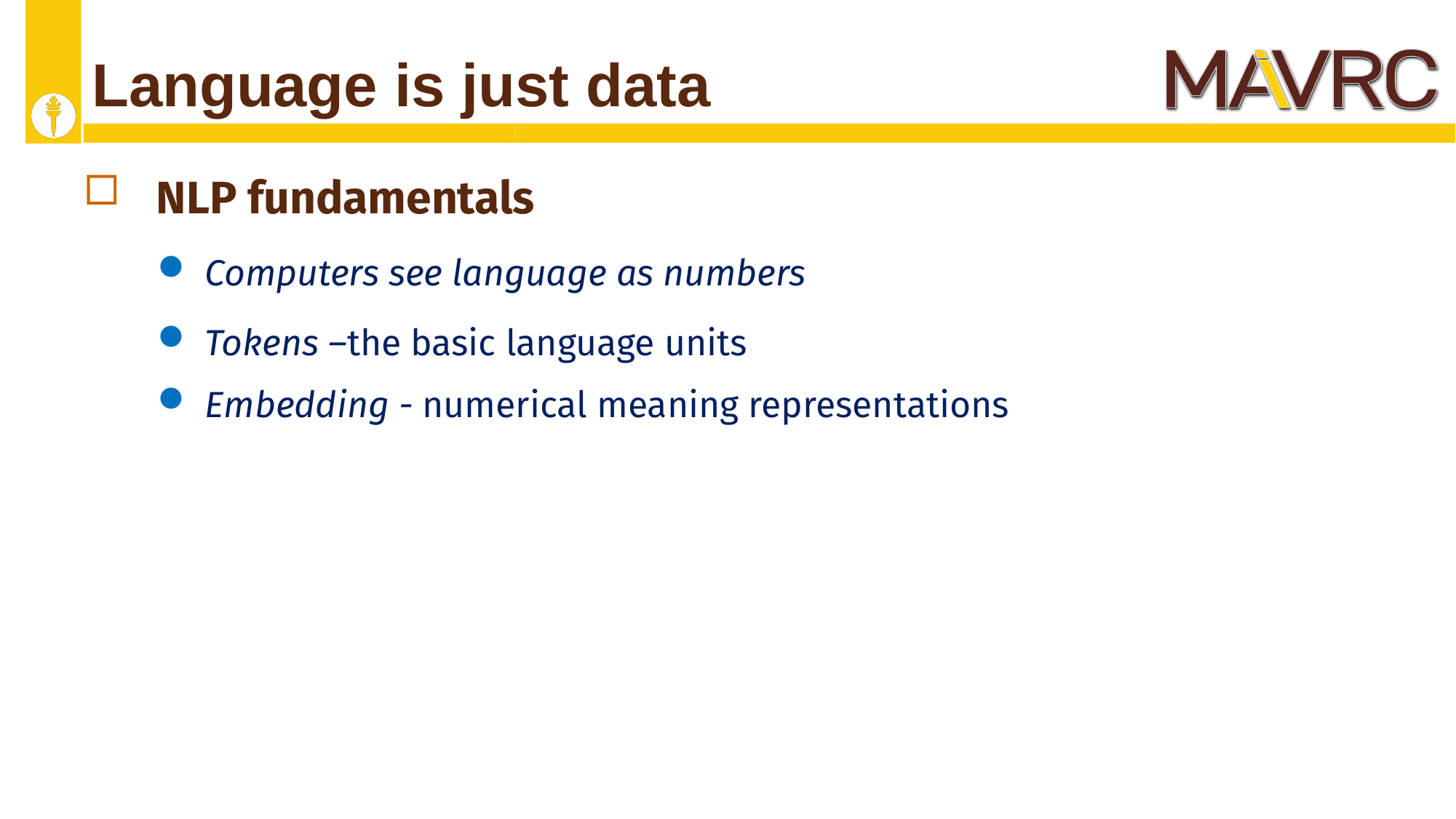

# Language is just data
NLP fundamentals
Computers see language as numbers

Tokens –the basic language units
Embedding - numerical meaning representations